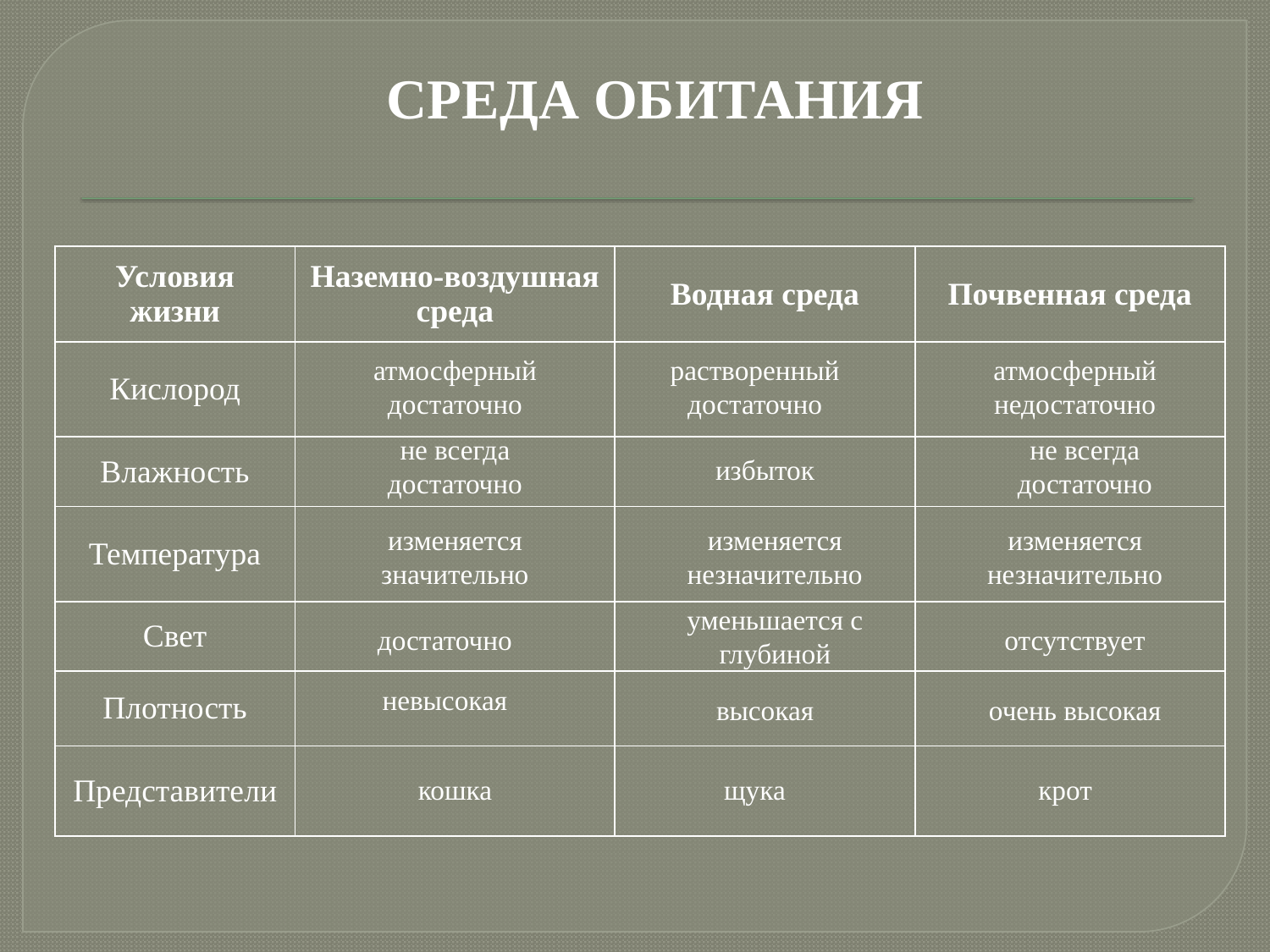

СРЕДА ОБИТАНИЯ
| Условия жизни | Наземно-воздушная среда | Водная среда | Почвенная среда |
| --- | --- | --- | --- |
| Кислород |  |  |  |
| Влажность |  |  |  |
| Температура |  |  |  |
| Свет |  |  |  |
| Плотность |  |  |  |
| Представители |  |  |  |
атмосферный достаточно
растворенный достаточно
атмосферный недостаточно
не всегда достаточно
не всегда достаточно
избыток
изменяется значительно
изменяется незначительно
изменяется незначительно
уменьшается с глубиной
достаточно
отсутствует
невысокая
высокая
очень высокая
кошка
щука
крот